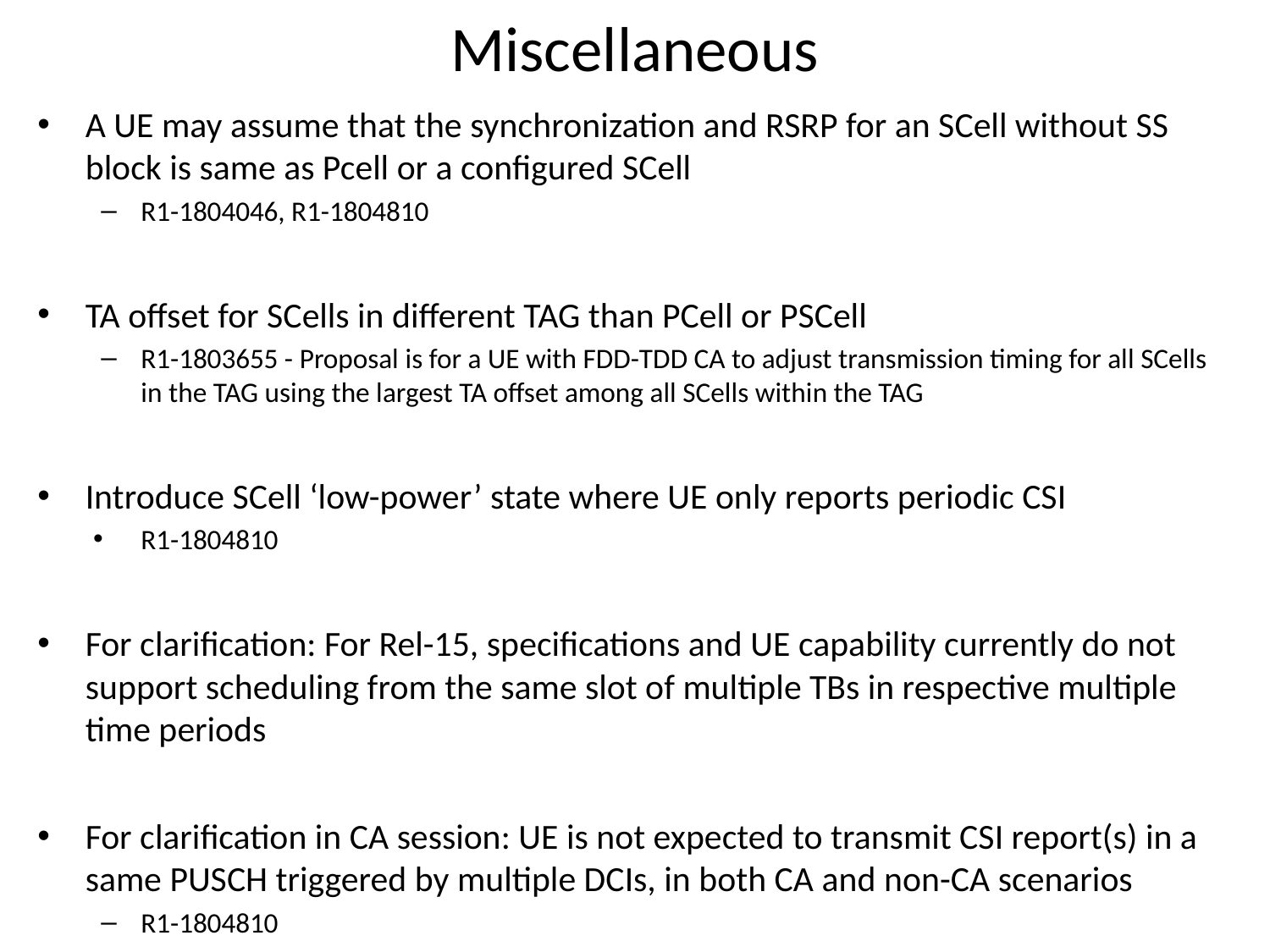

# Miscellaneous
A UE may assume that the synchronization and RSRP for an SCell without SS block is same as Pcell or a configured SCell
R1-1804046, R1-1804810

TA offset for SCells in different TAG than PCell or PSCell
R1-1803655 - Proposal is for a UE with FDD-TDD CA to adjust transmission timing for all SCells in the TAG using the largest TA offset among all SCells within the TAG

Introduce SCell ‘low-power’ state where UE only reports periodic CSI
R1-1804810

For clarification: For Rel-15, specifications and UE capability currently do not support scheduling from the same slot of multiple TBs in respective multiple time periods

For clarification in CA session: UE is not expected to transmit CSI report(s) in a same PUSCH triggered by multiple DCIs, in both CA and non-CA scenarios
R1-1804810